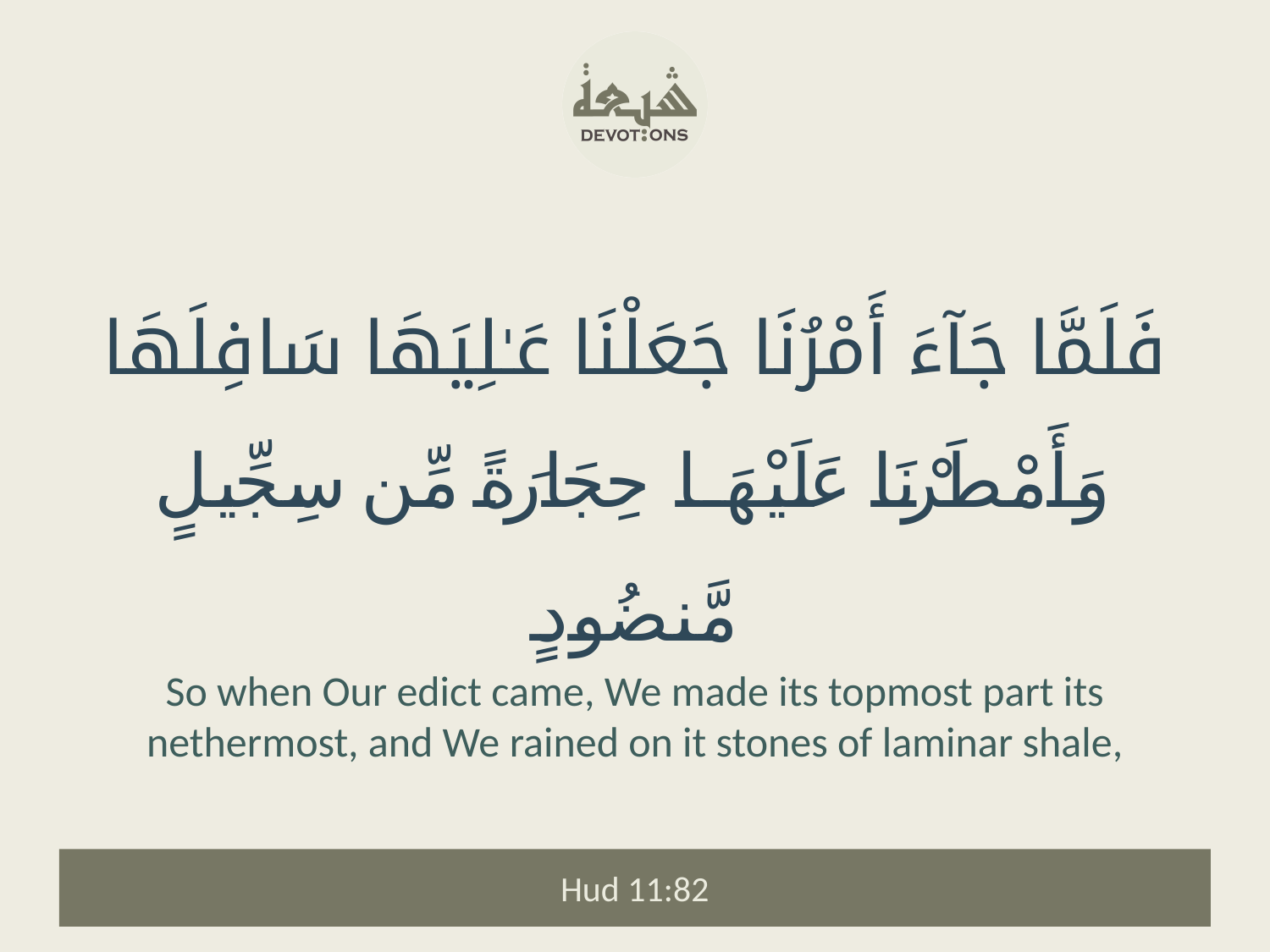

فَلَمَّا جَآءَ أَمْرُنَا جَعَلْنَا عَـٰلِيَهَا سَافِلَهَا وَأَمْطَرْنَا عَلَيْهَا حِجَارَةً مِّن سِجِّيلٍ مَّنضُودٍ
So when Our edict came, We made its topmost part its nethermost, and We rained on it stones of laminar shale,
Hud 11:82